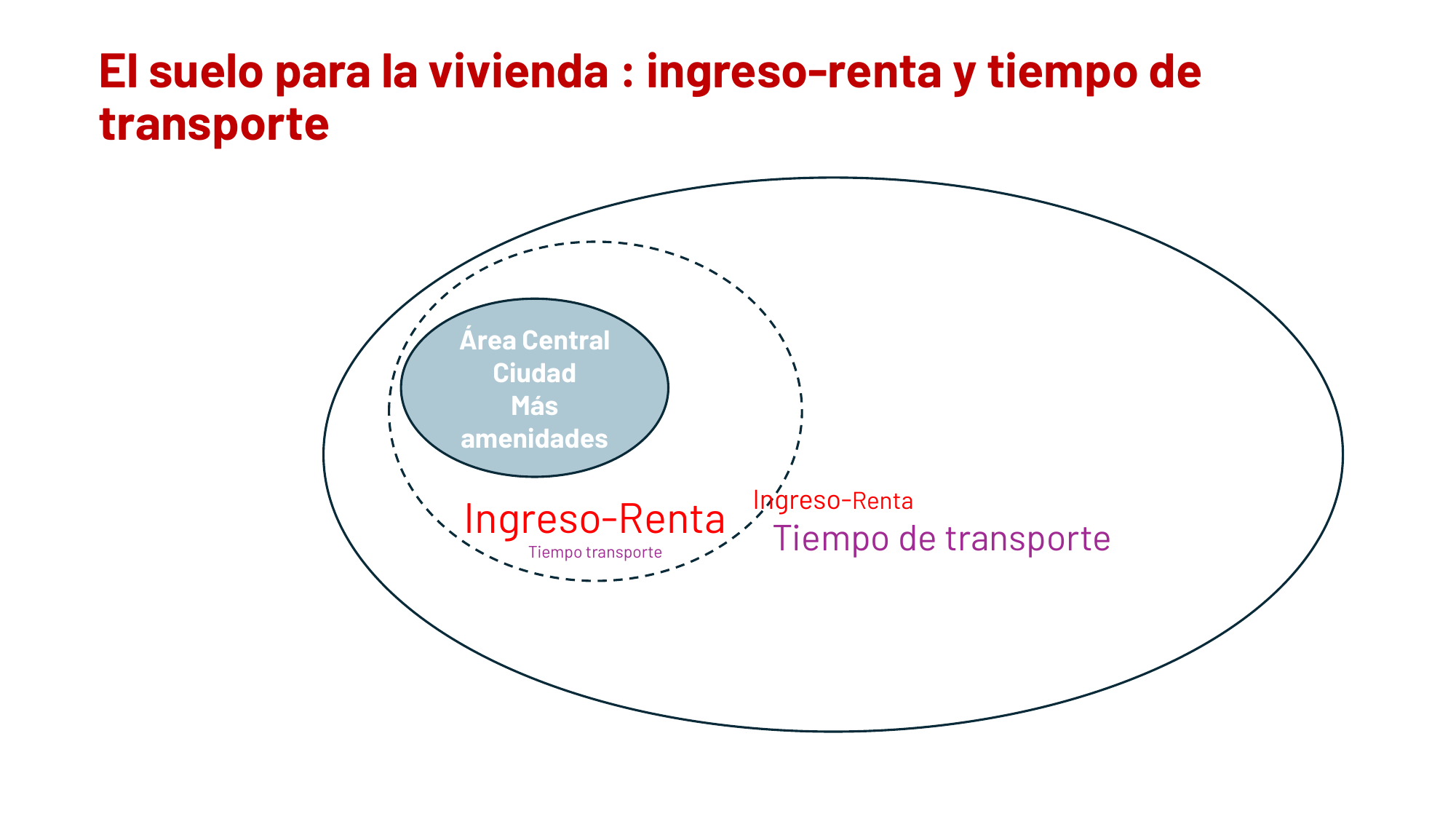

# El suelo para la vivienda : ingreso-renta y tiempo de transporte
						                        														      		     		Ingreso-Renta
		Tiempo de transporte

						    Ingreso-Renta Tiempo transporte
Área Central Ciudad
Más amenidades